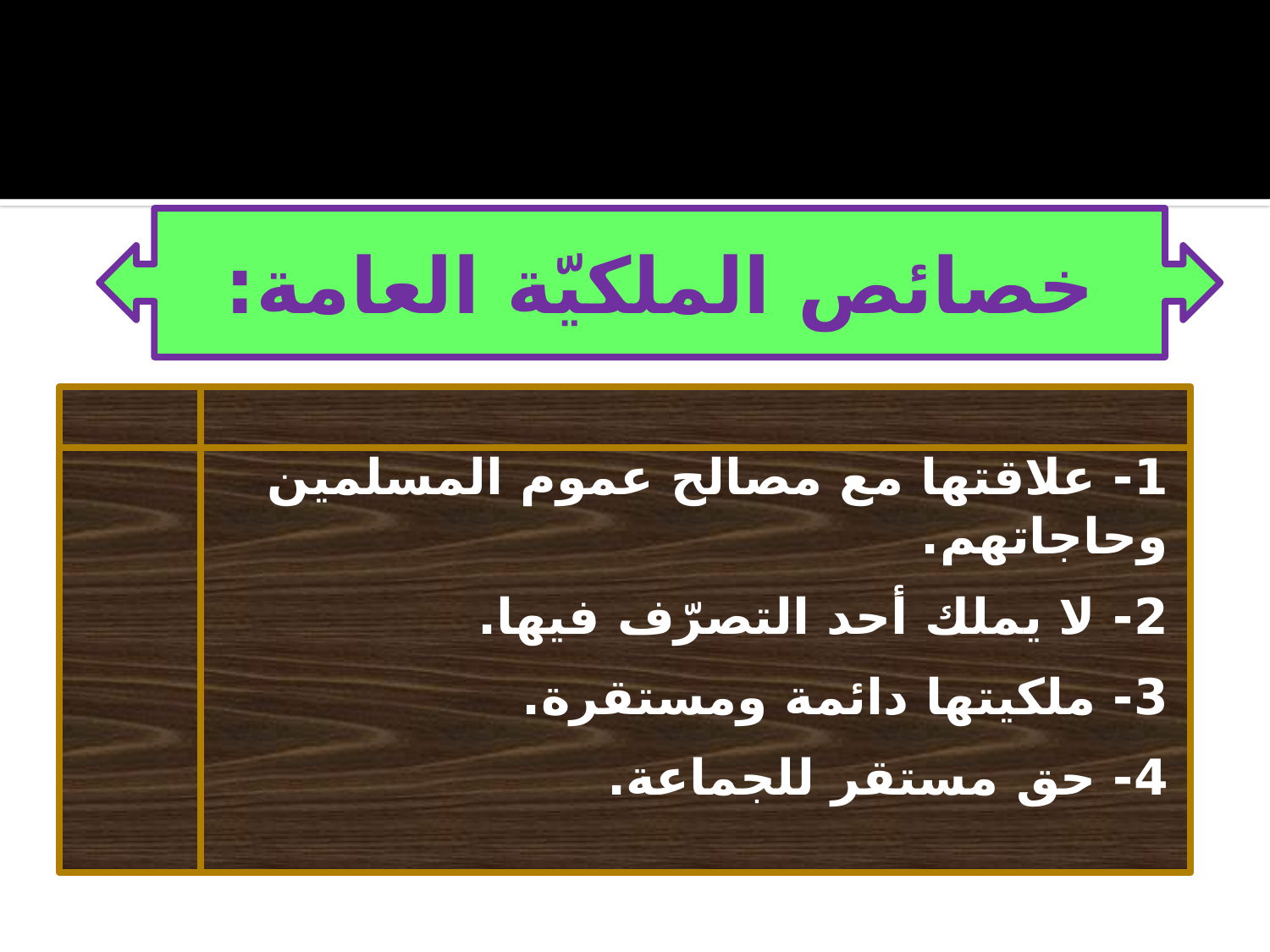

خصائص الملكيّة العامة:

1- علاقتها مع مصالح عموم المسلمين وحاجاتهم.
2- لا يملك أحد التصرّف فيها.
3- ملكيتها دائمة ومستقرة.
4- حق مستقر للجماعة.